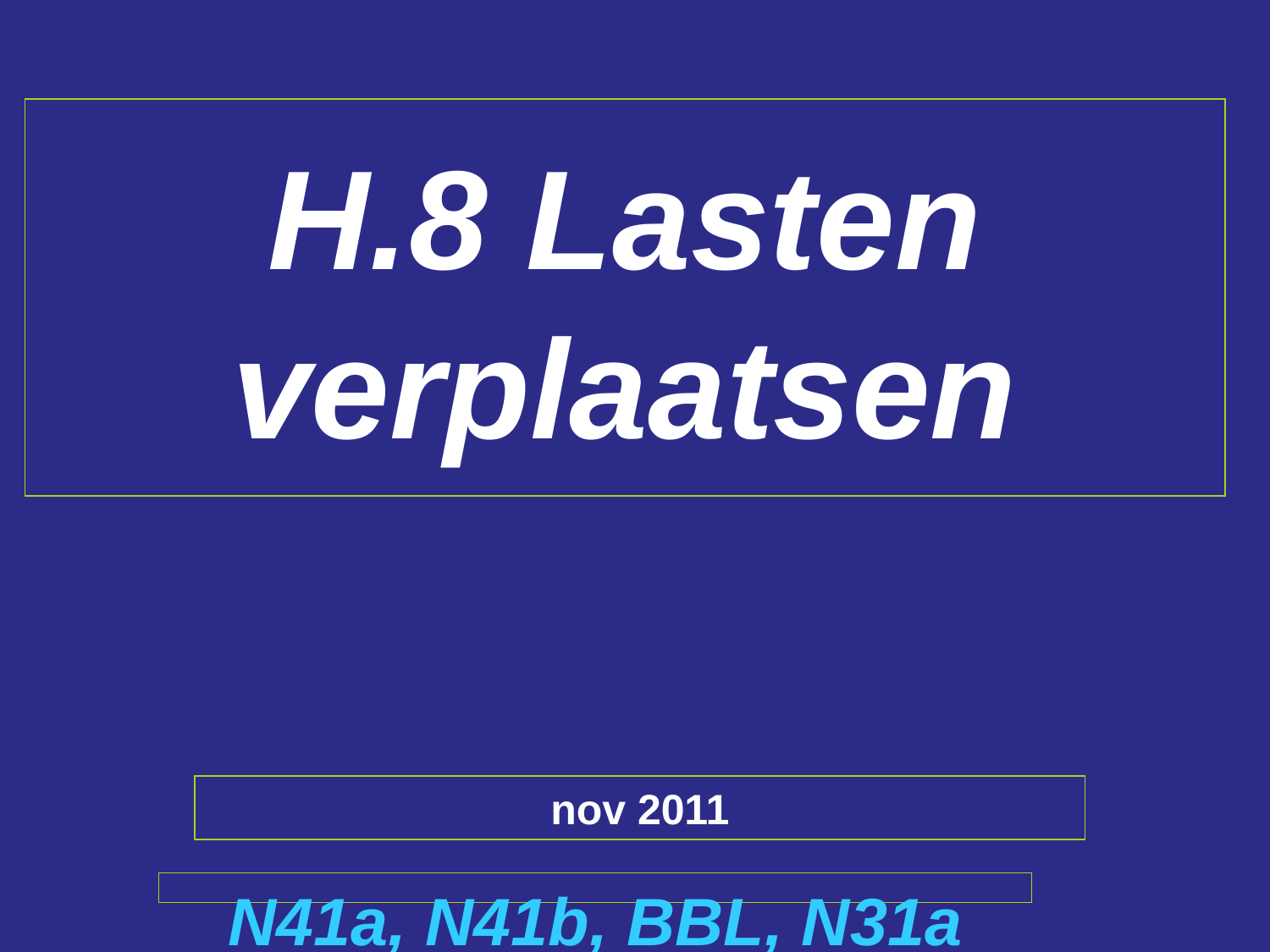

# H.8 Lasten verplaatsen
nov 2011
N41a, N41b, BBL, N31a